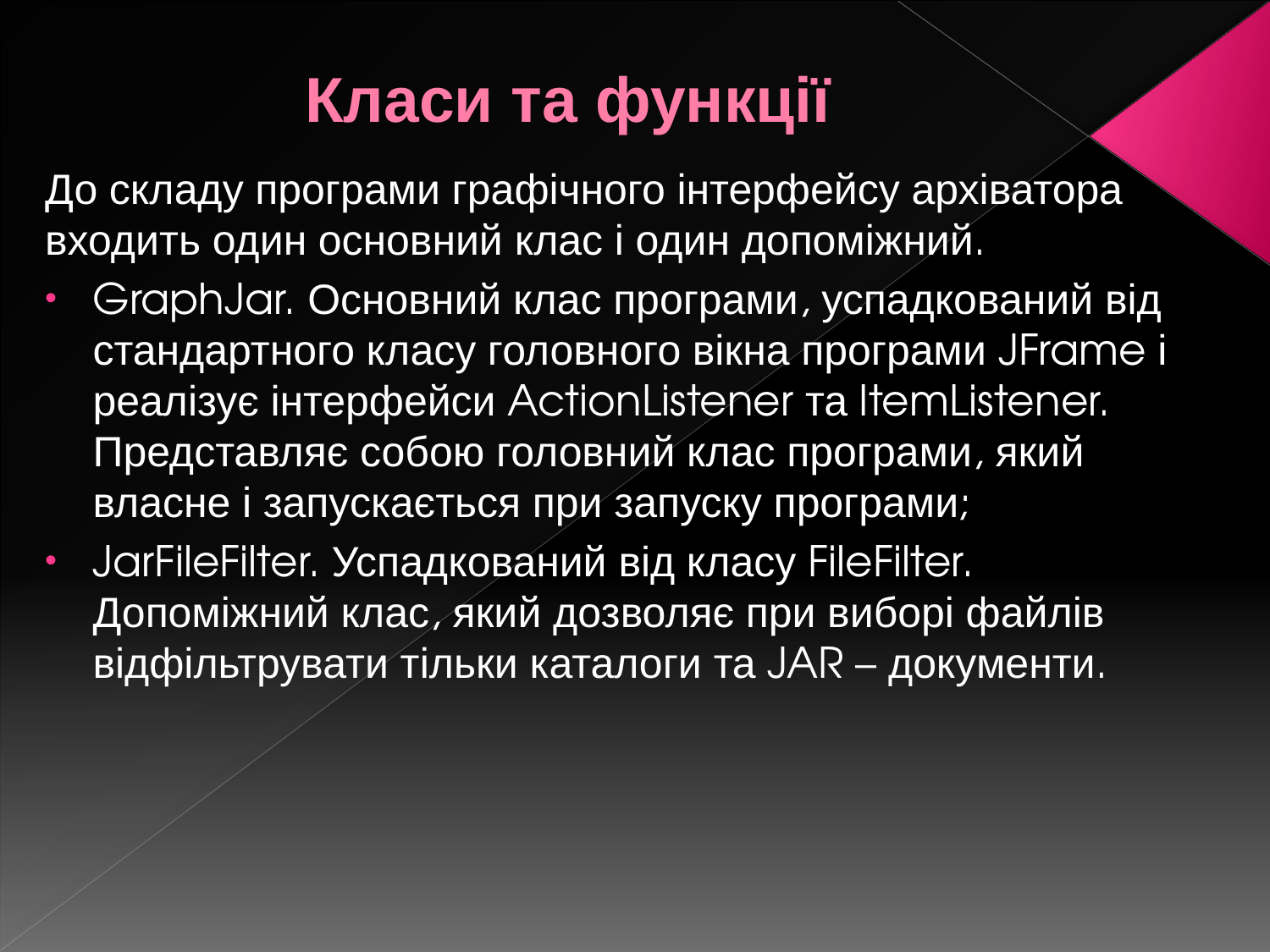

# Класи та функції
До складу програми графічного інтерфейсу архіватора входить один основний клас і один допоміжний.
GraphJar. Основний клас програми, успадкований від стандартного класу головного вікна програми JFrame і реалізує інтерфейси ActionListener та ItemListener. Представляє собою головний клас програми, який власне і запускається при запуску програми;
JarFileFilter. Успадкований від класу FileFilter. Допоміжний клас, який дозволяє при виборі файлів відфільтрувати тільки каталоги та JAR – документи.